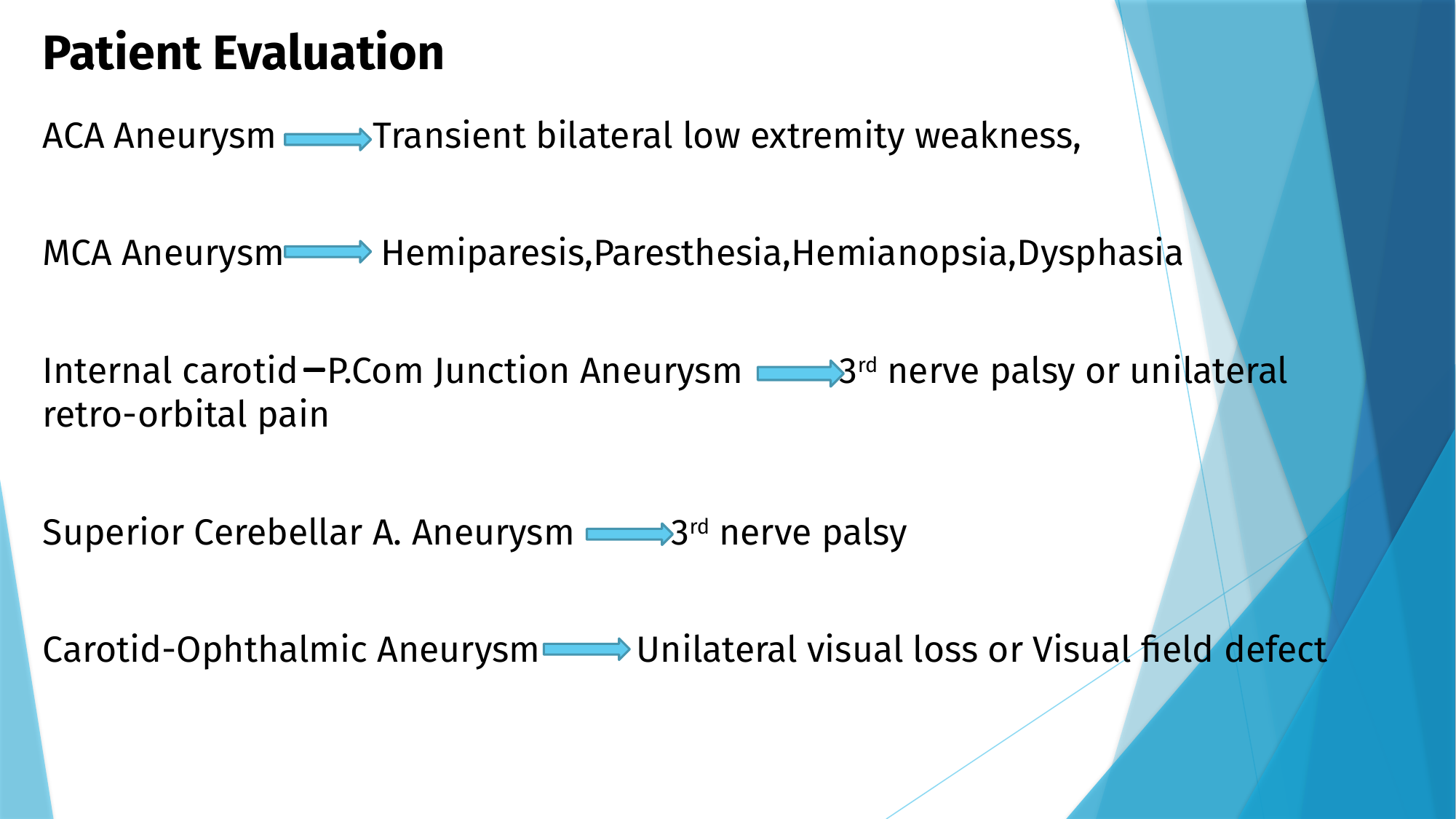

# Patient Evaluation
ACA Aneurysm          Transient bilateral low extremity weakness,

MCA Aneurysm          Hemiparesis,Paresthesia,Hemianopsia,Dysphasia

Internal carotid   P.Com Junction Aneurysm          3rd nerve palsy or unilateral retro-orbital pain

Superior Cerebellar A. Aneurysm          3rd nerve palsy

Carotid-Ophthalmic Aneurysm          Unilateral visual loss or Visual field defect